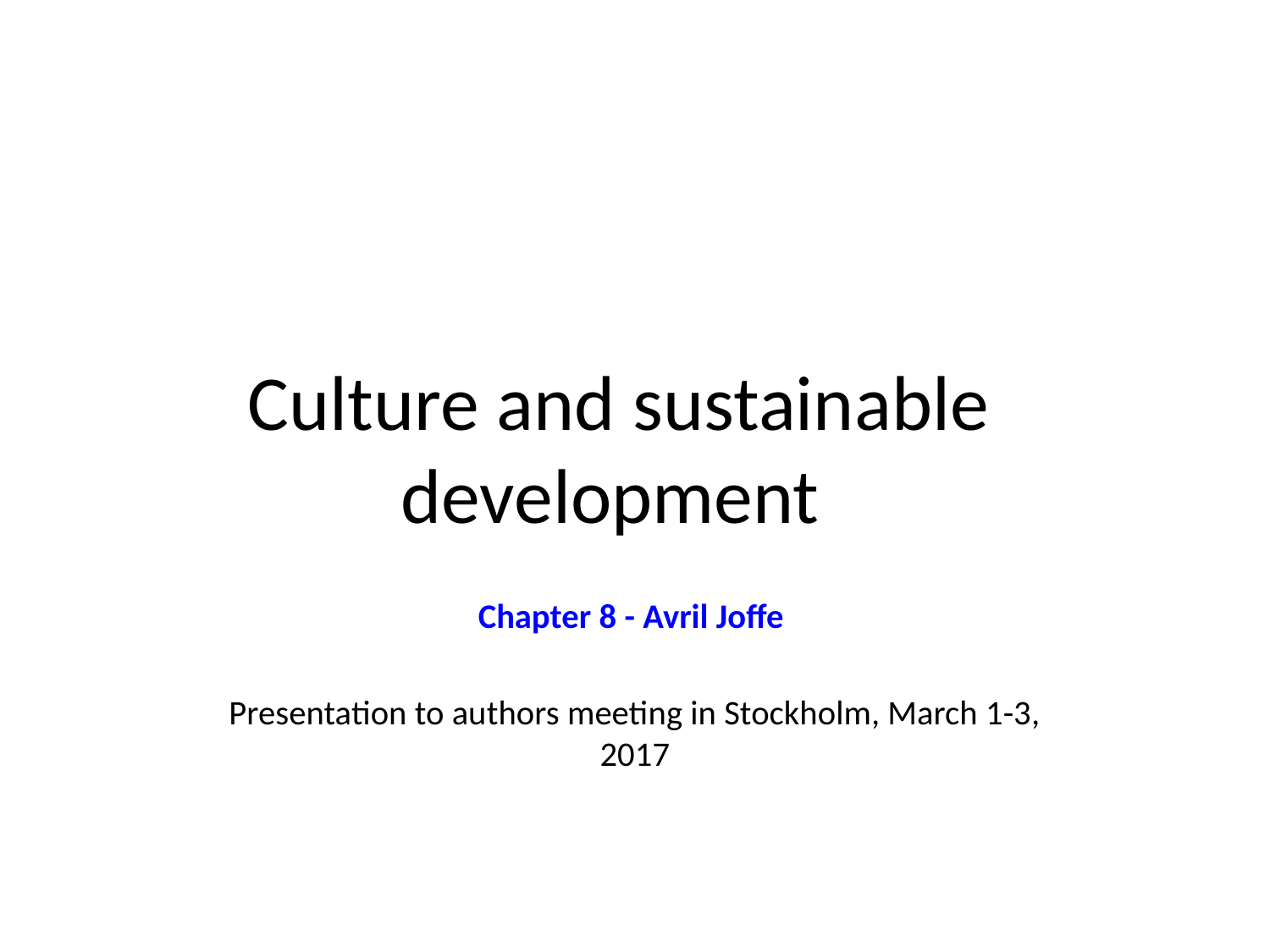

# Culture and sustainable development

Chapter 8 - Avril Joffe

Presentation to authors meeting in Stockholm, March 1-3, 2017